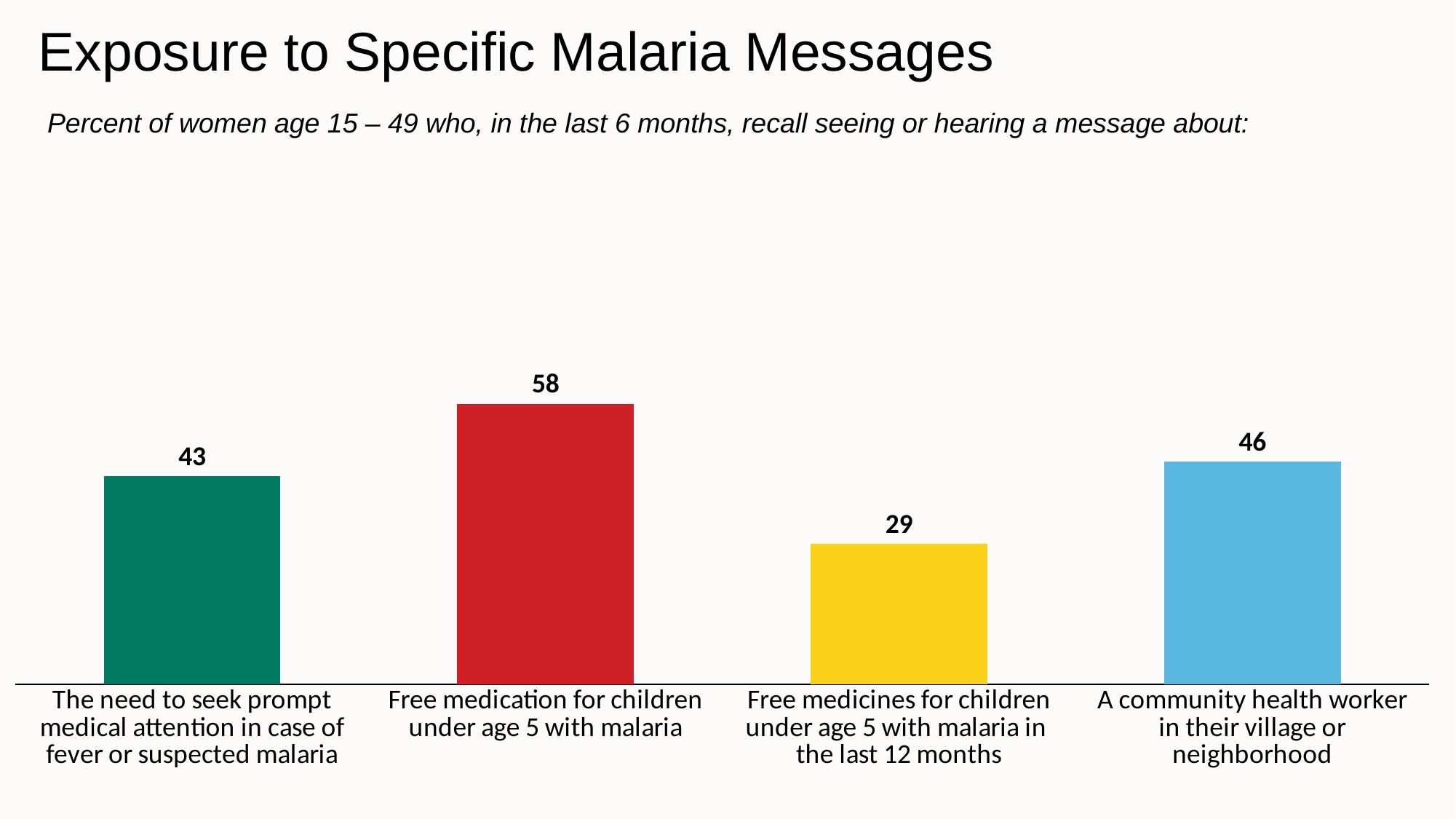

Exposure to Specific Malaria Messages
Percent of women age 15 – 49 who, in the last 6 months, recall seeing or hearing a message about:

### Chart

| Category | Series 1 |
|---|---|
| The need to seek prompt medical attention in case of fever or suspected malaria | 43.0 |
| Free medication for children under age 5 with malaria | 58.0 |
| Free medicines for children under age 5 with malaria in
the last 12 months | 29.0 |
| A community health worker in their village or neighborhood | 46.0 |